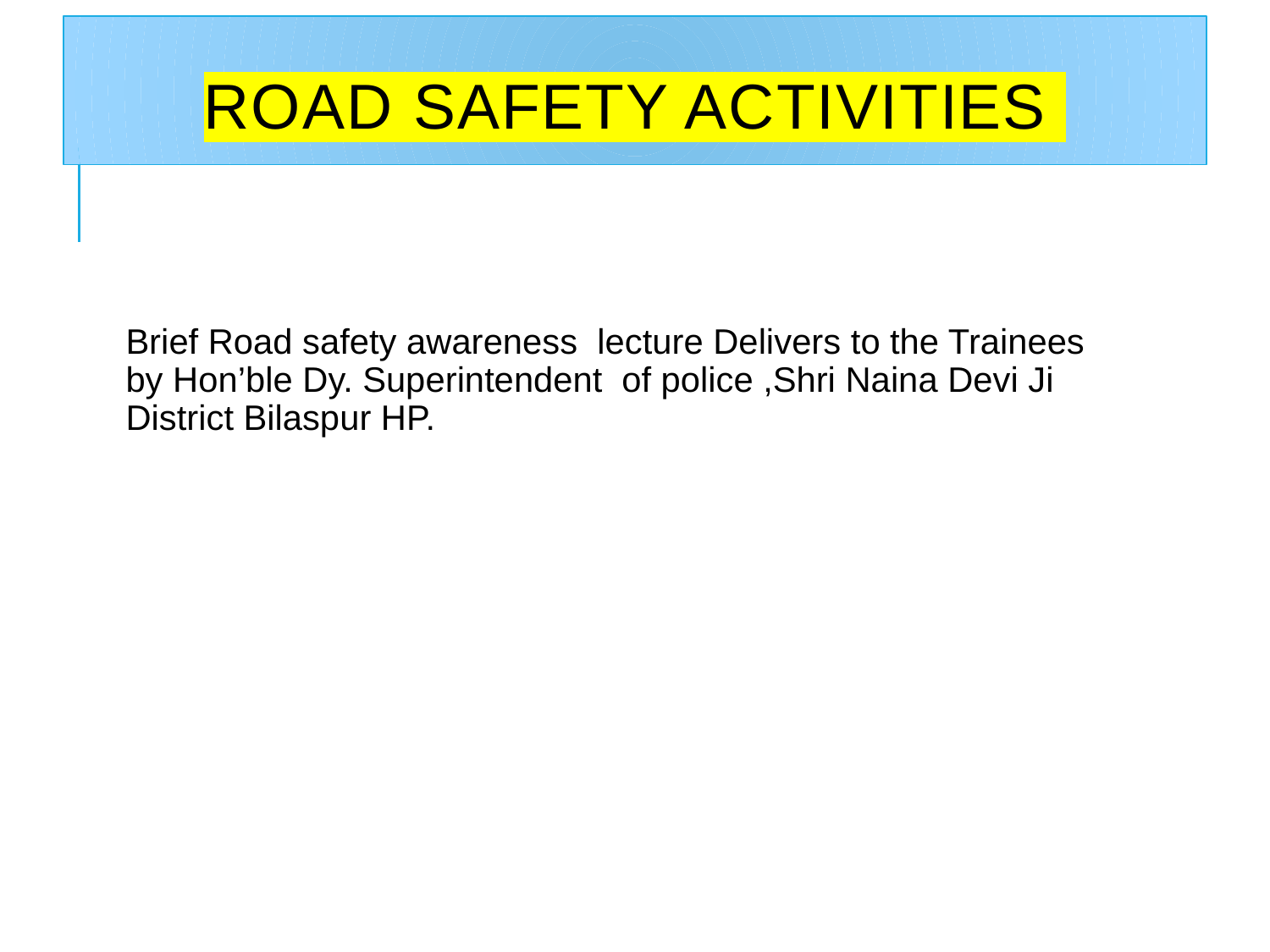

# road Safety Activities
Brief Road safety awareness  lecture Delivers to the Trainees by Hon’ble Dy. Superintendent  of police ,Shri Naina Devi Ji District Bilaspur HP.